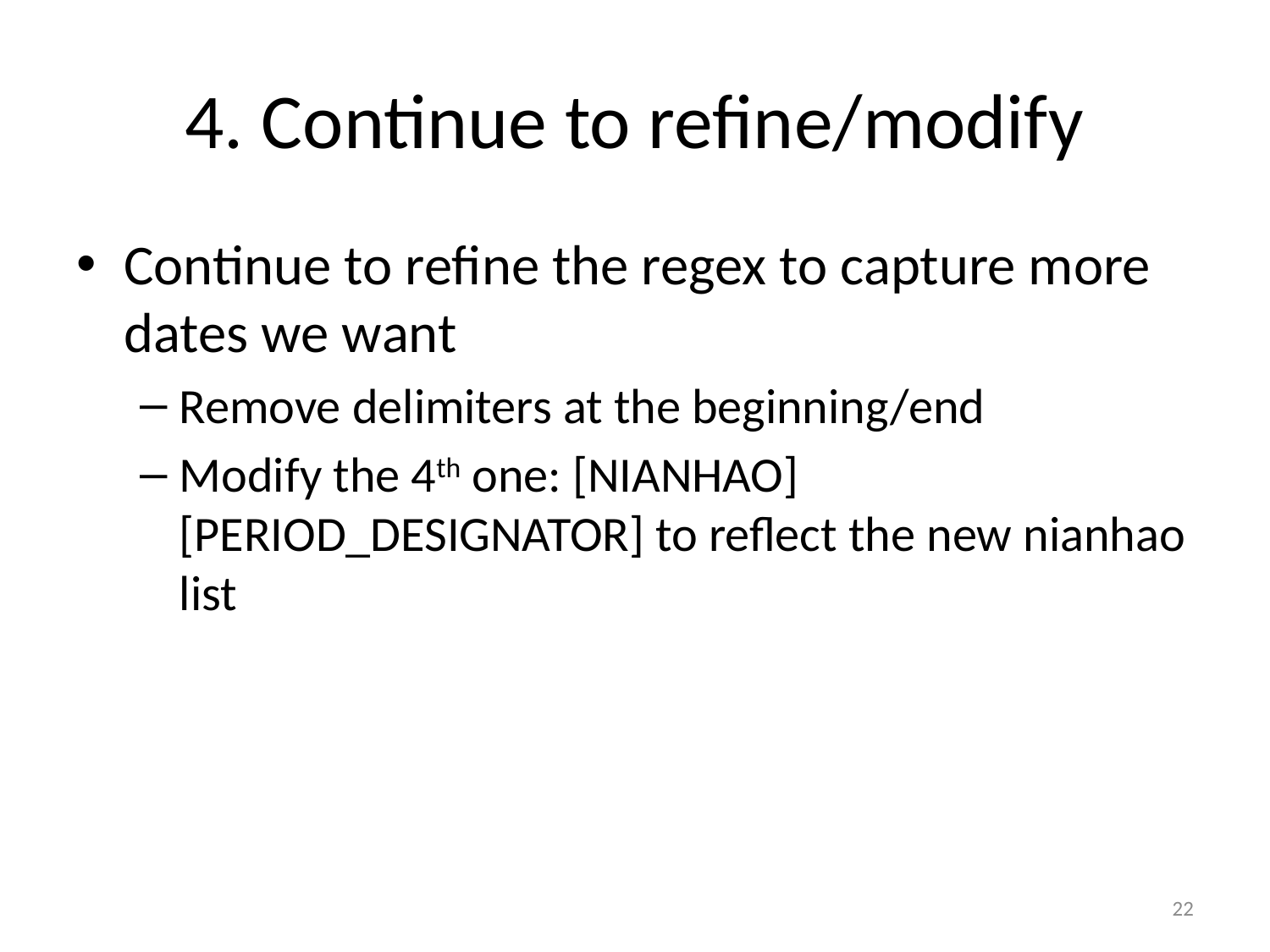

# 4. Continue to refine/modify
Continue to refine the regex to capture more dates we want
Remove delimiters at the beginning/end
Modify the 4th one: [NIANHAO] [PERIOD_DESIGNATOR] to reflect the new nianhao list
22